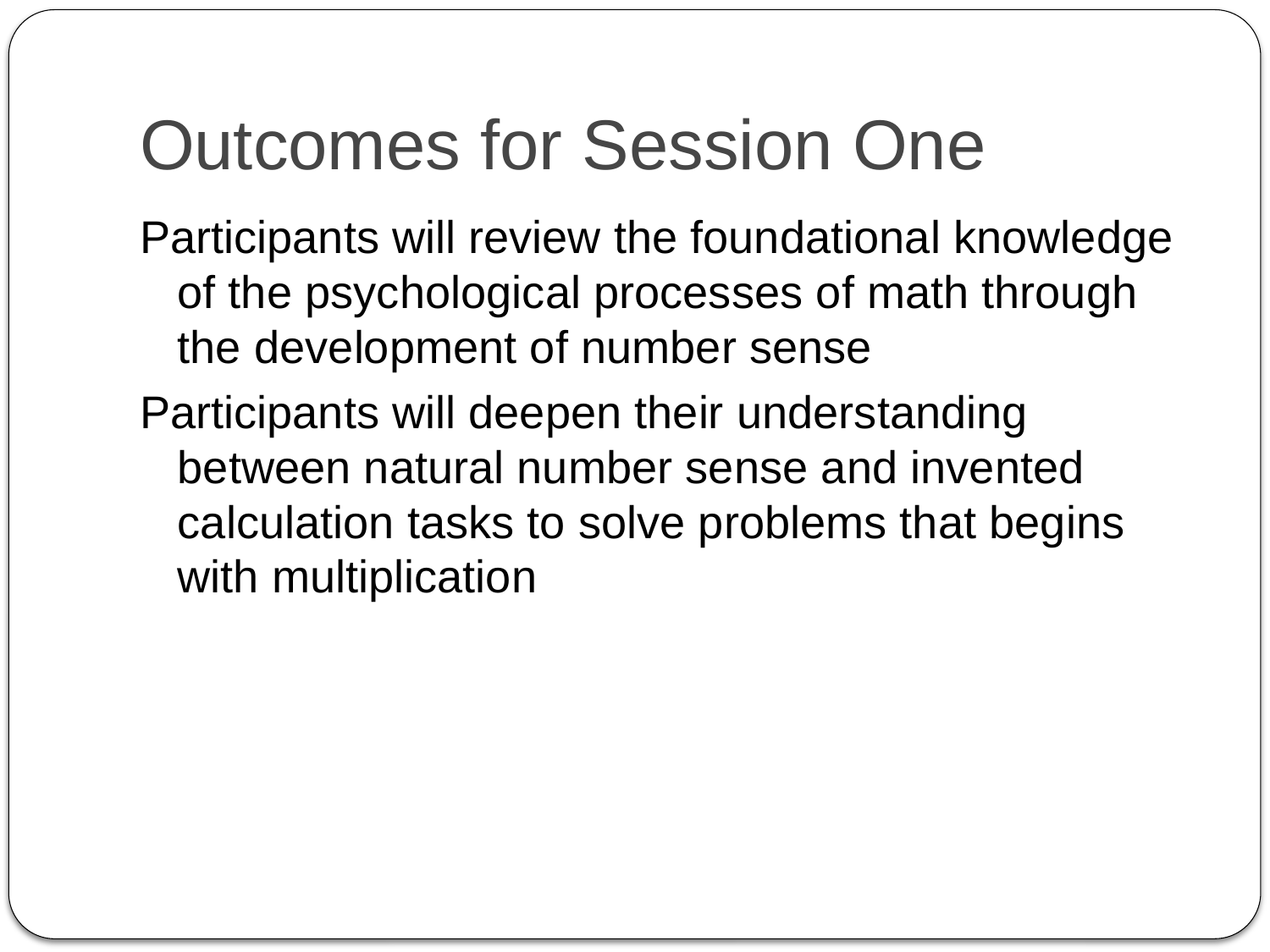

# Outcomes for Session One
Participants will review the foundational knowledge of the psychological processes of math through the development of number sense
Participants will deepen their understanding between natural number sense and invented calculation tasks to solve problems that begins with multiplication